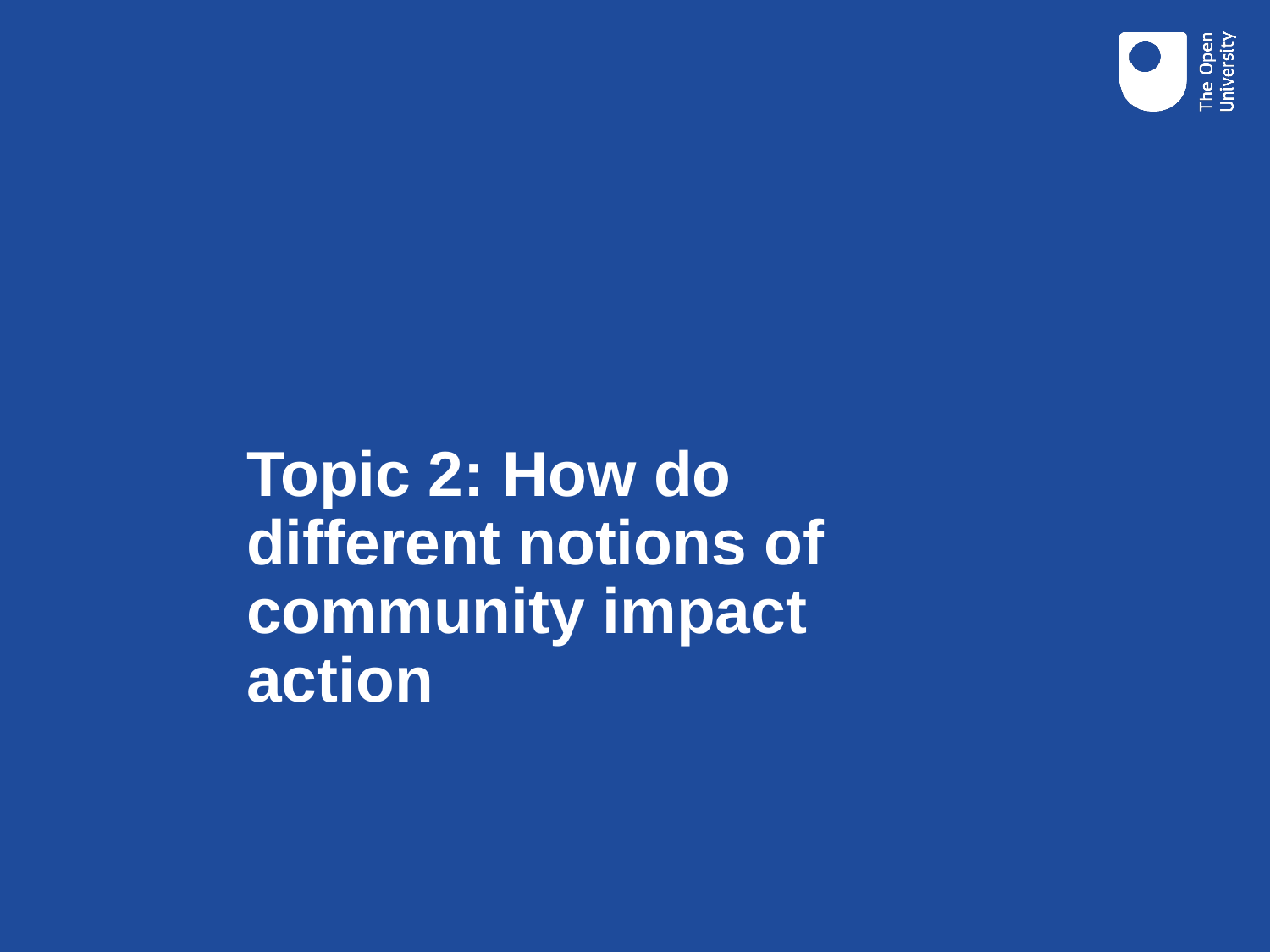

# Topic 2: How do different notions of community impact action